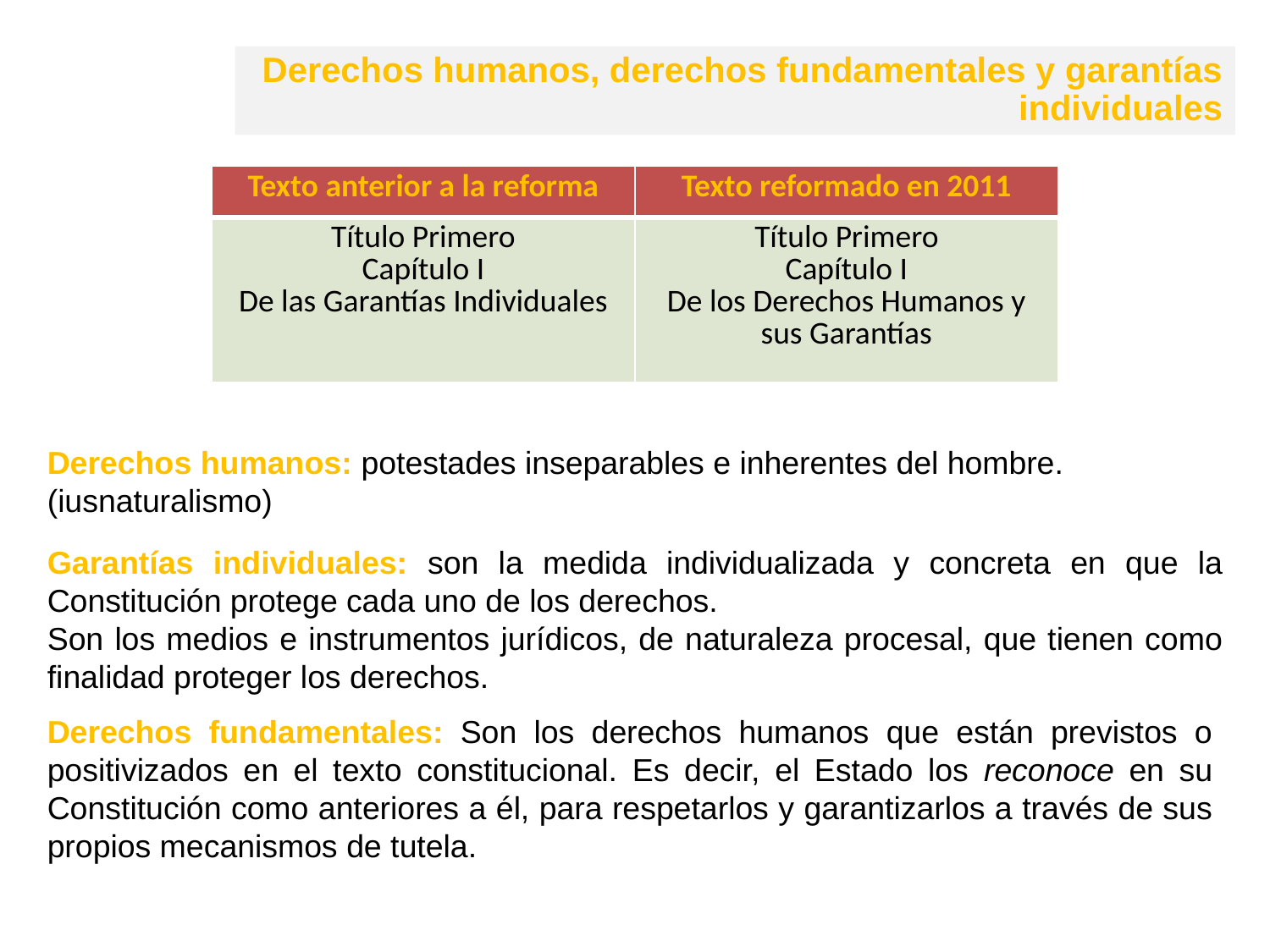

Derechos humanos, derechos fundamentales y garantías individuales
| Texto anterior a la reforma | Texto reformado en 2011 |
| --- | --- |
| Título Primero Capítulo I De las Garantías Individuales | Título Primero Capítulo I De los Derechos Humanos y sus Garantías |
Derechos humanos: potestades inseparables e inherentes del hombre. (iusnaturalismo)
Garantías individuales: son la medida individualizada y concreta en que la Constitución protege cada uno de los derechos.
Son los medios e instrumentos jurídicos, de naturaleza procesal, que tienen como finalidad proteger los derechos.
Derechos fundamentales: Son los derechos humanos que están previstos o positivizados en el texto constitucional. Es decir, el Estado los reconoce en su Constitución como anteriores a él, para respetarlos y garantizarlos a través de sus propios mecanismos de tutela.